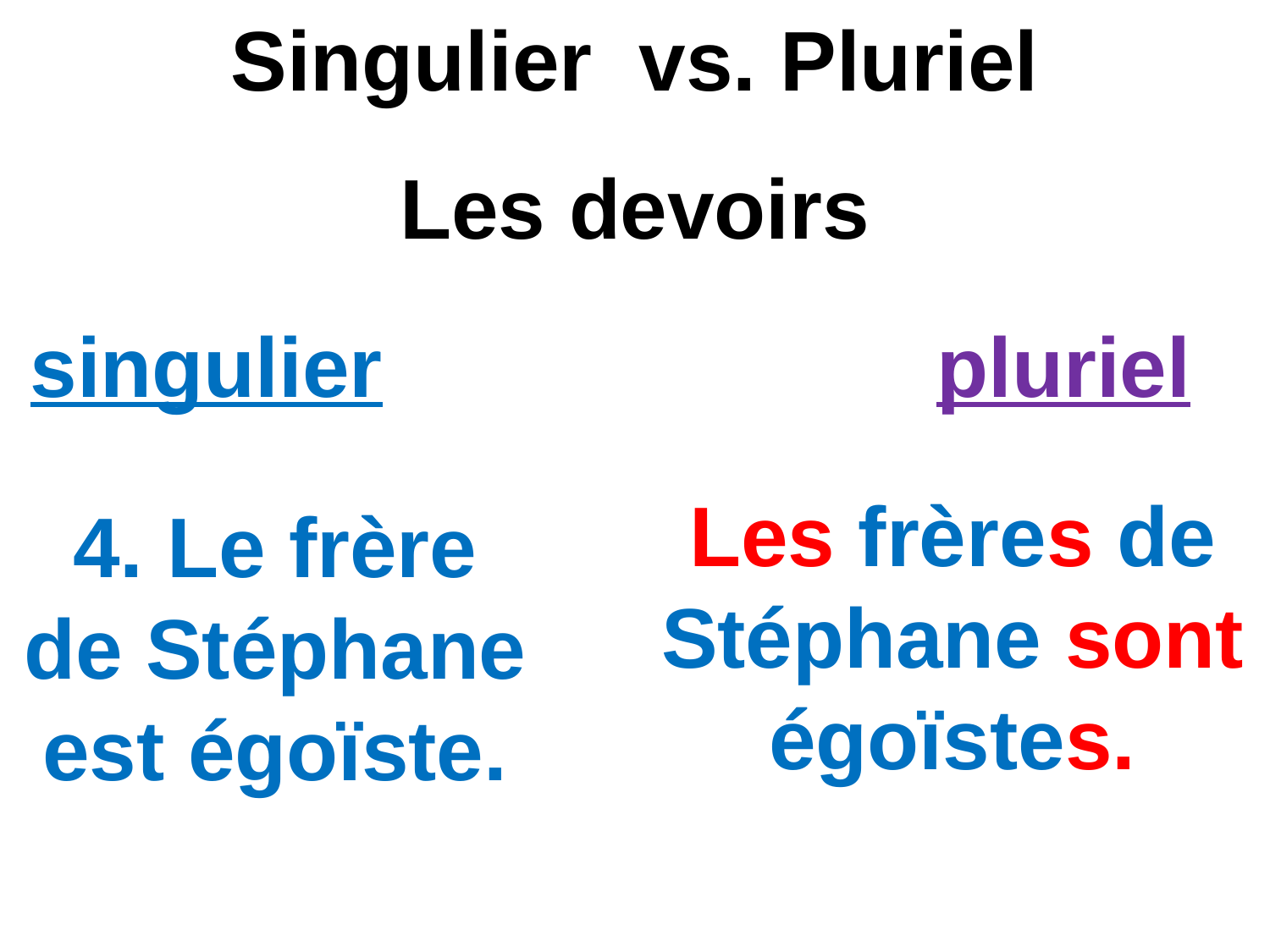

Singulier  vs. Pluriel
Les devoirs
singulier
pluriel
Les frères de Stéphane sont égoïstes.
4. Le frère de Stéphane est égoïste.